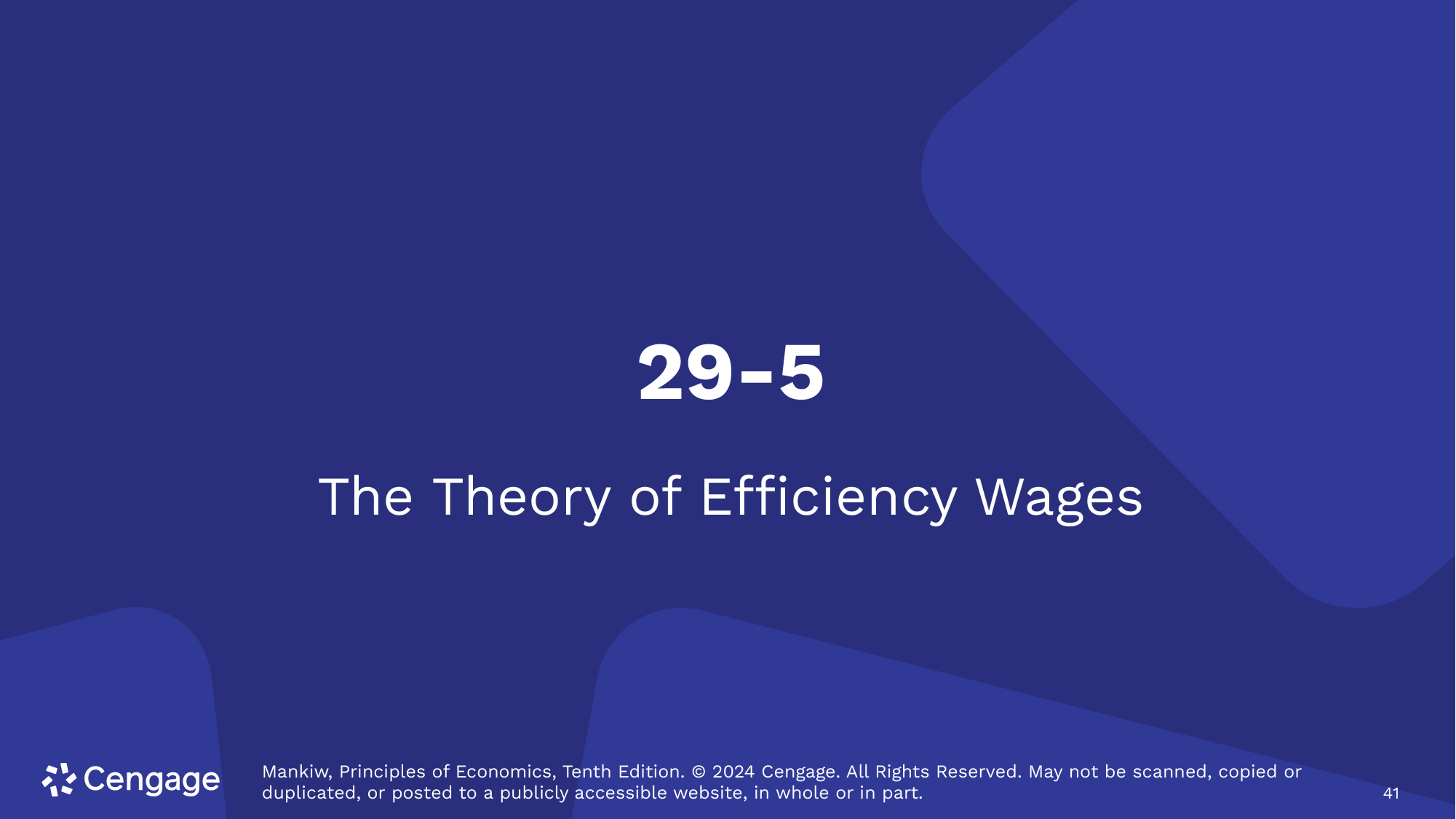

# 29-5
The Theory of Efficiency Wages